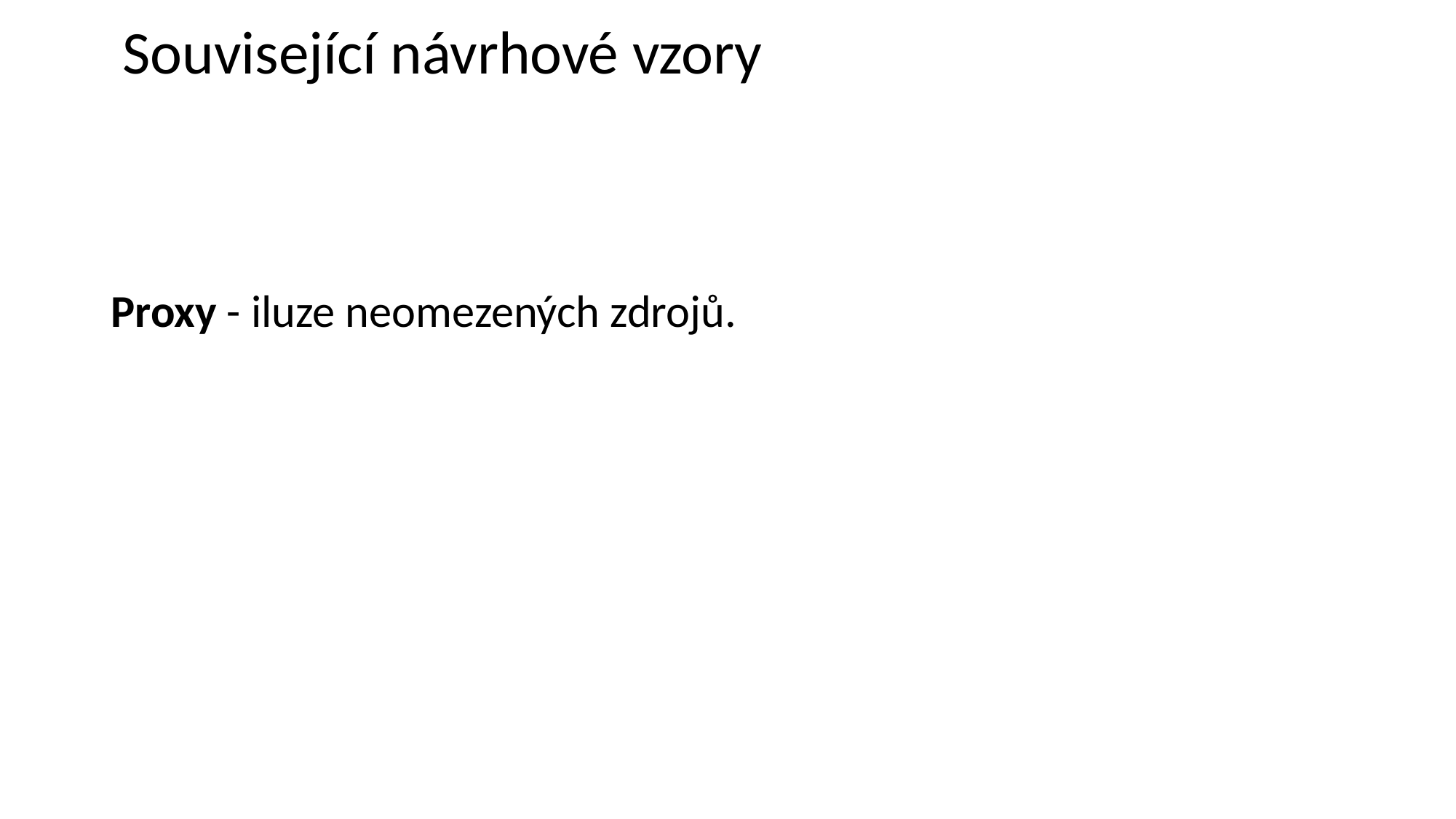

Související návrhové vzory
Proxy - iluze neomezených zdrojů.